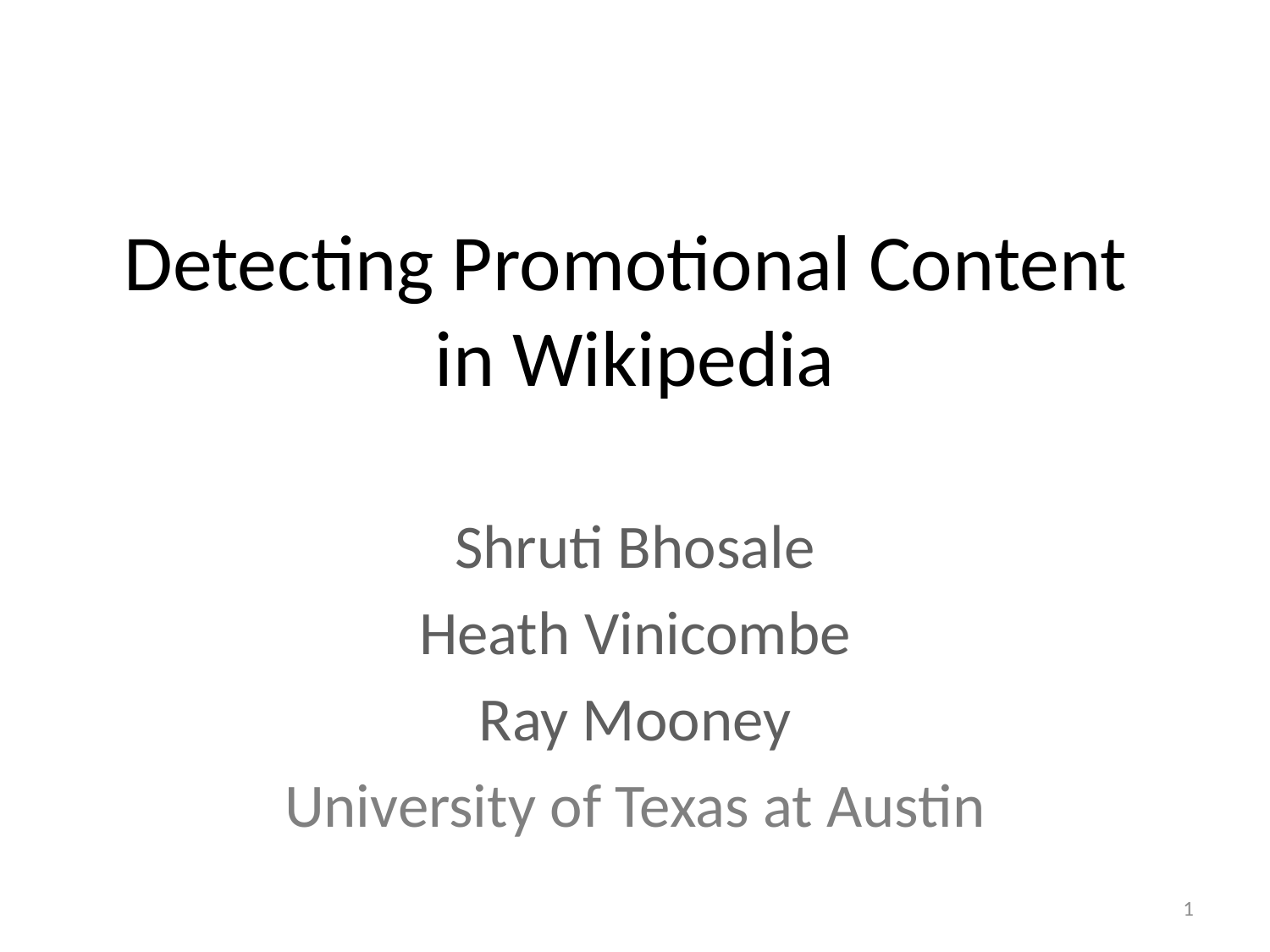

# Detecting Promotional Content in Wikipedia
Shruti Bhosale
Heath Vinicombe
Ray Mooney
University of Texas at Austin
1